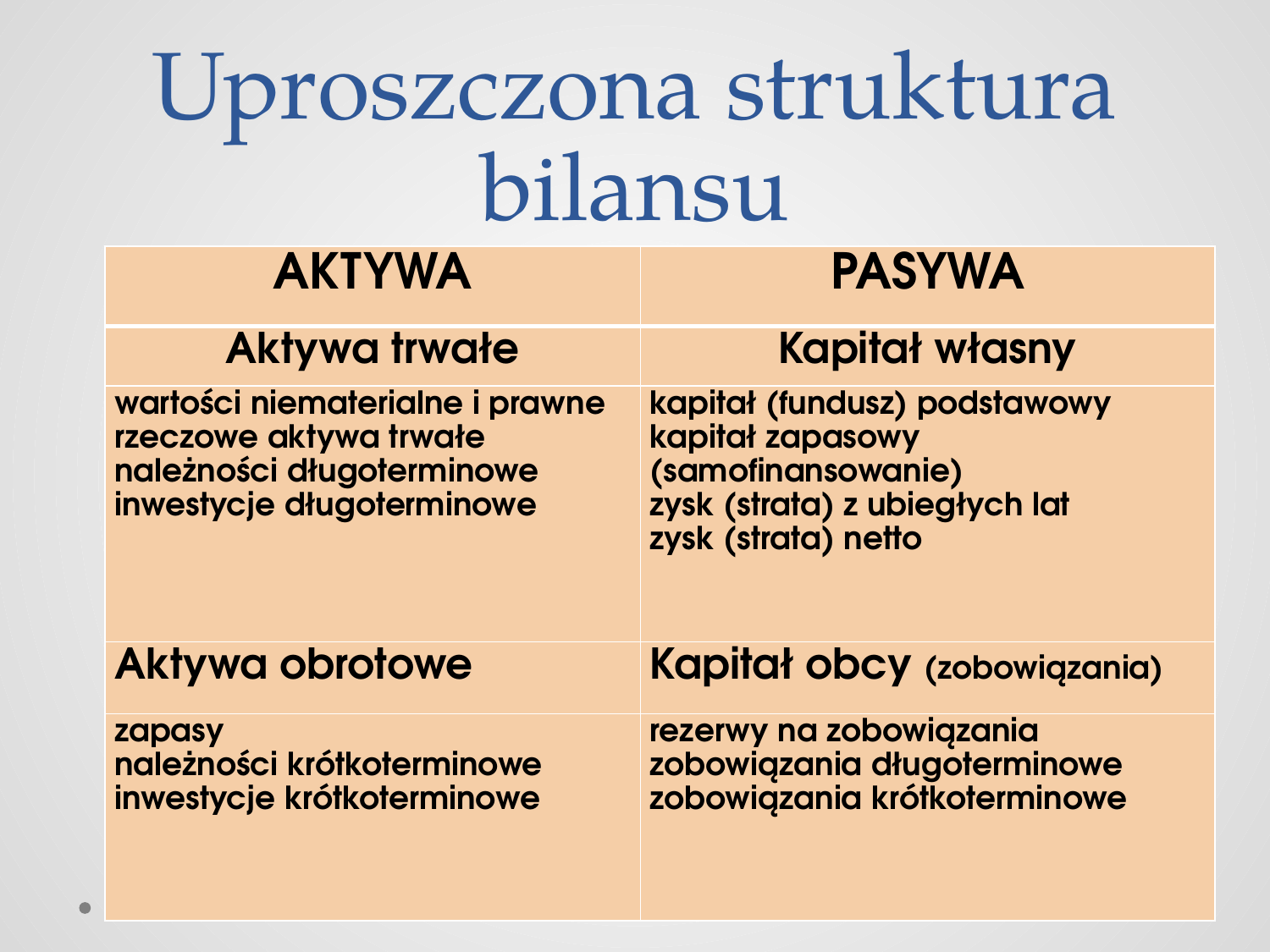

# Uproszczona struktura bilansu
| AKTYWA | PASYWA |
| --- | --- |
| Aktywa trwałe | Kapitał własny |
| wartości niematerialne i prawne rzeczowe aktywa trwałe należności długoterminowe inwestycje długoterminowe | kapitał (fundusz) podstawowy kapitał zapasowy (samofinansowanie) zysk (strata) z ubiegłych lat zysk (strata) netto |
| Aktywa obrotowe | Kapitał obcy (zobowiązania) |
| zapasy należności krótkoterminowe inwestycje krótkoterminowe | rezerwy na zobowiązania zobowiązania długoterminowe zobowiązania krótkoterminowe |